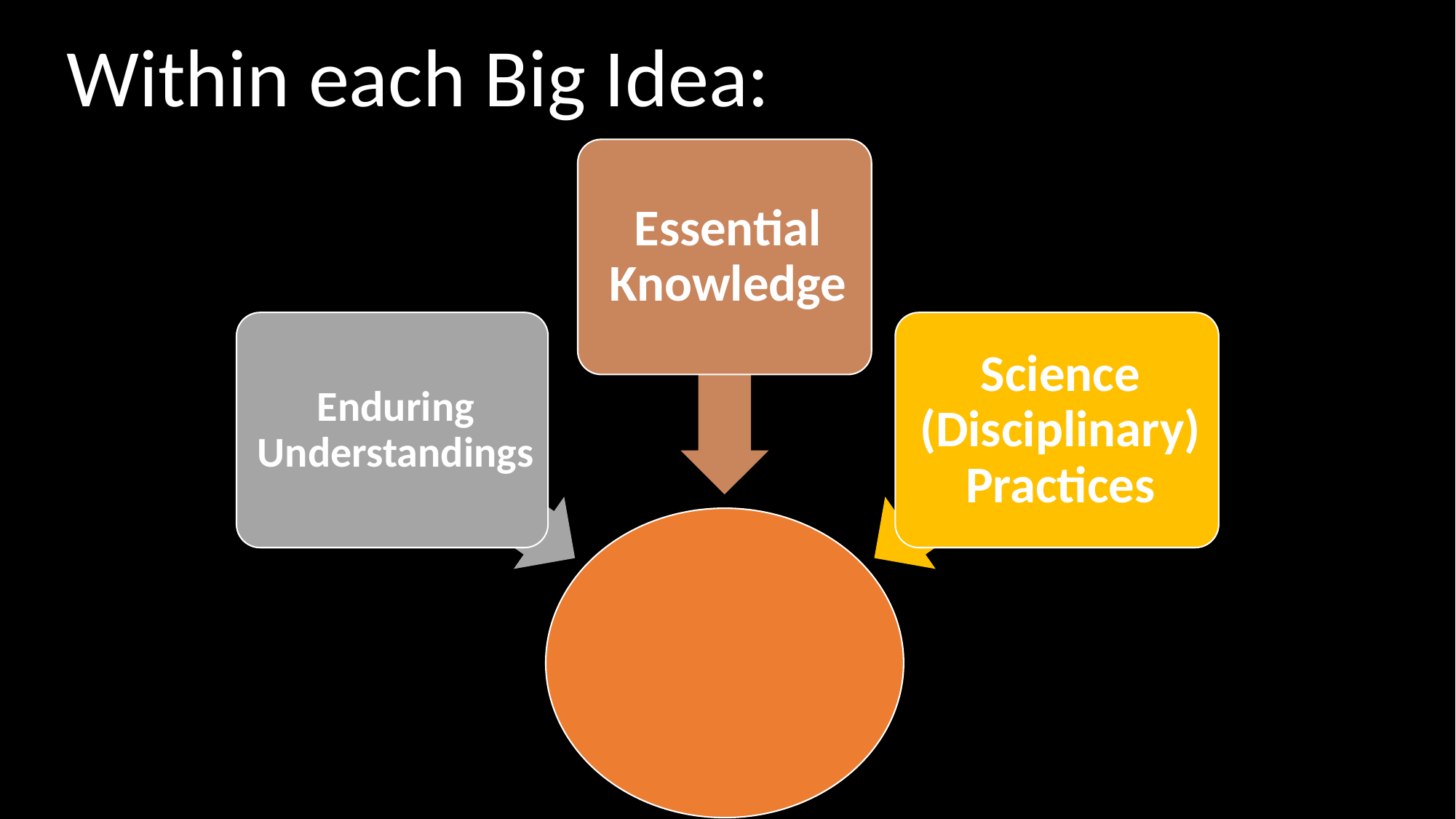

# Within each Big Idea:

Enduring Understandings
Essential Knowledge
Science (Disciplinary) Practices